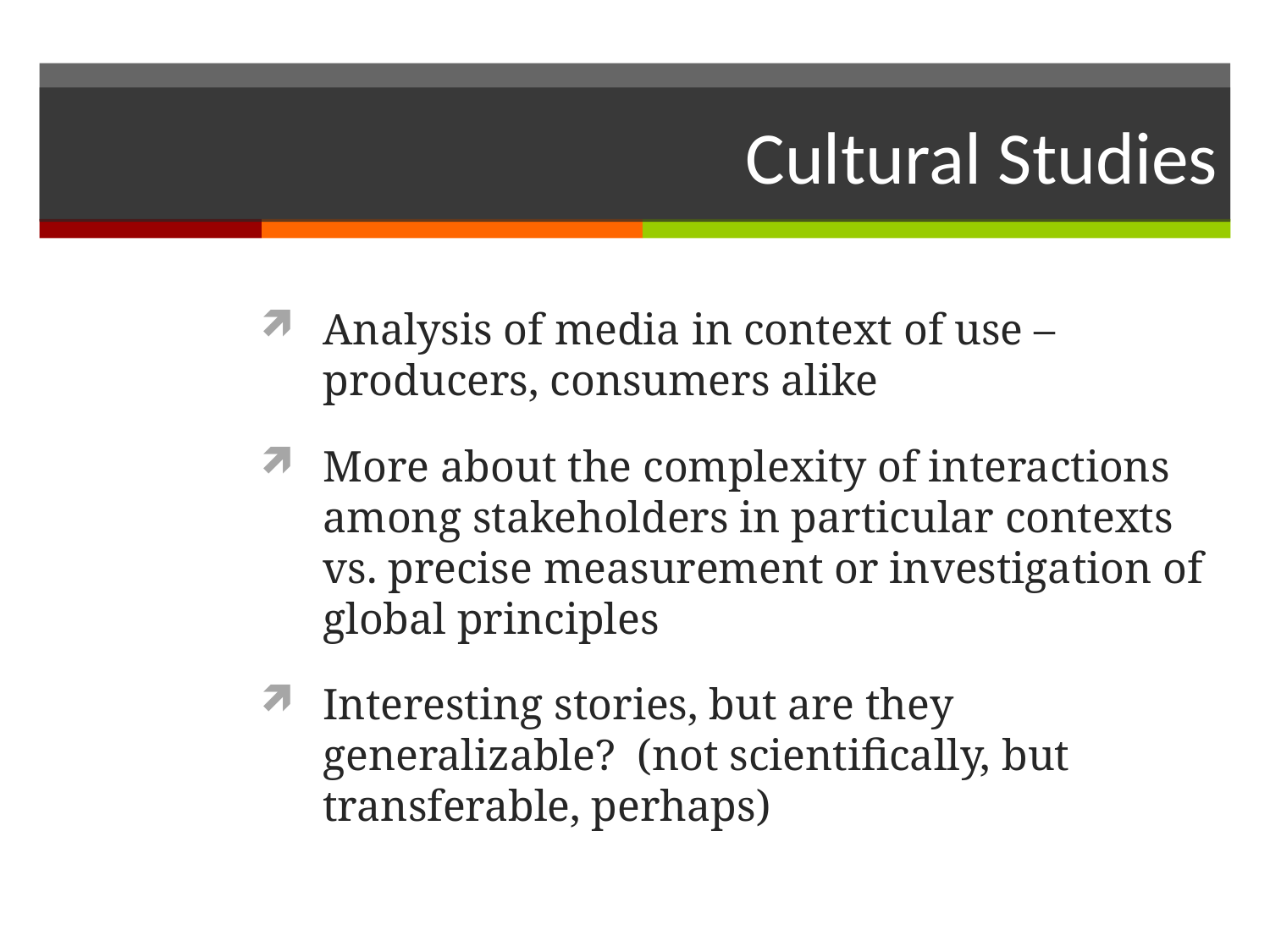

# Cultural Studies
Analysis of media in context of use – producers, consumers alike
More about the complexity of interactions among stakeholders in particular contexts vs. precise measurement or investigation of global principles
Interesting stories, but are they generalizable?  (not scientifically, but transferable, perhaps)